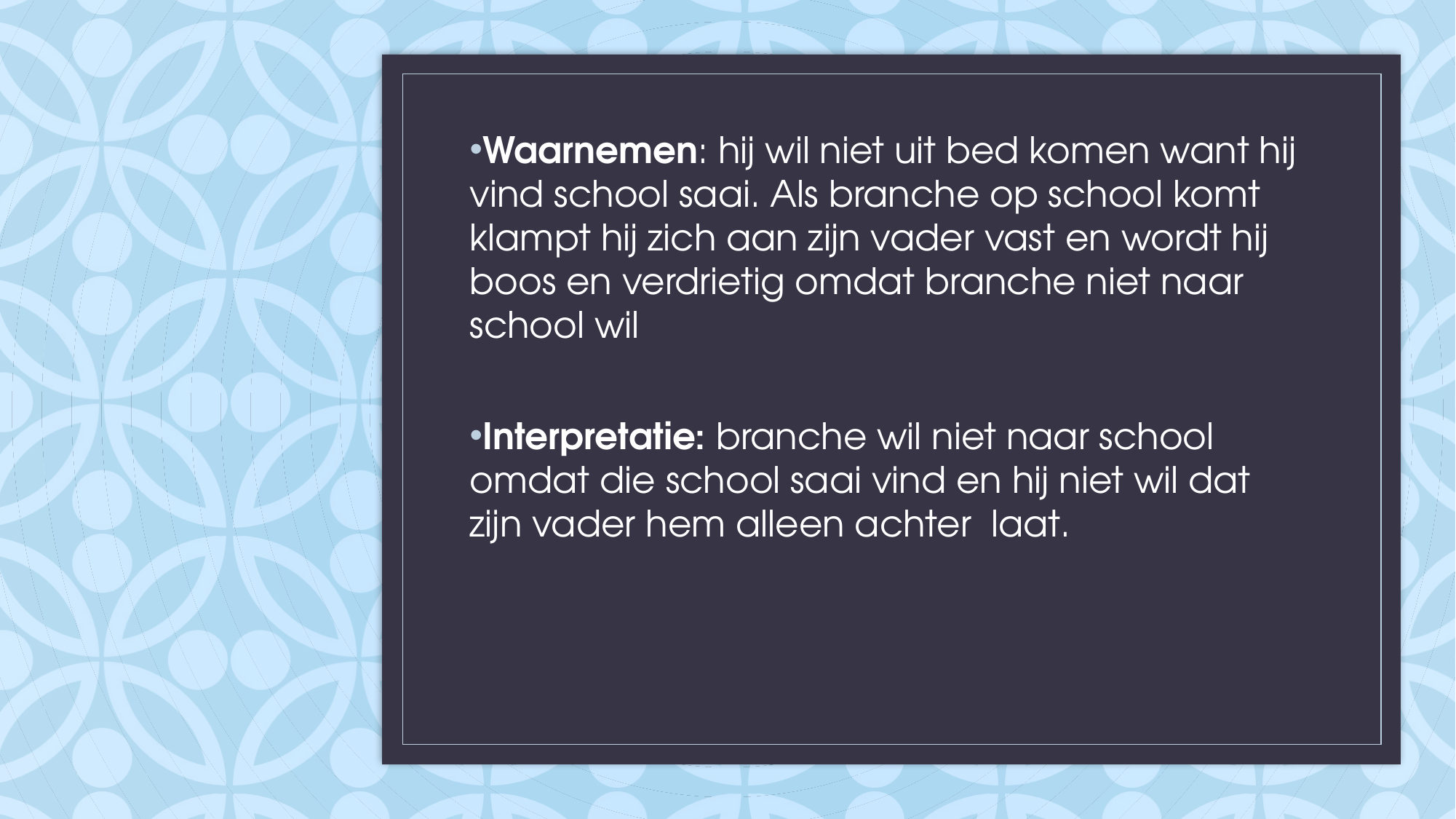

Waarnemen: hij wil niet uit bed komen want hij vind school saai. Als branche op school komt klampt hij zich aan zijn vader vast en wordt hij boos en verdrietig omdat branche niet naar school wil

Interpretatie: branche wil niet naar school omdat die school saai vind en hij niet wil dat zijn vader hem alleen achter  laat.